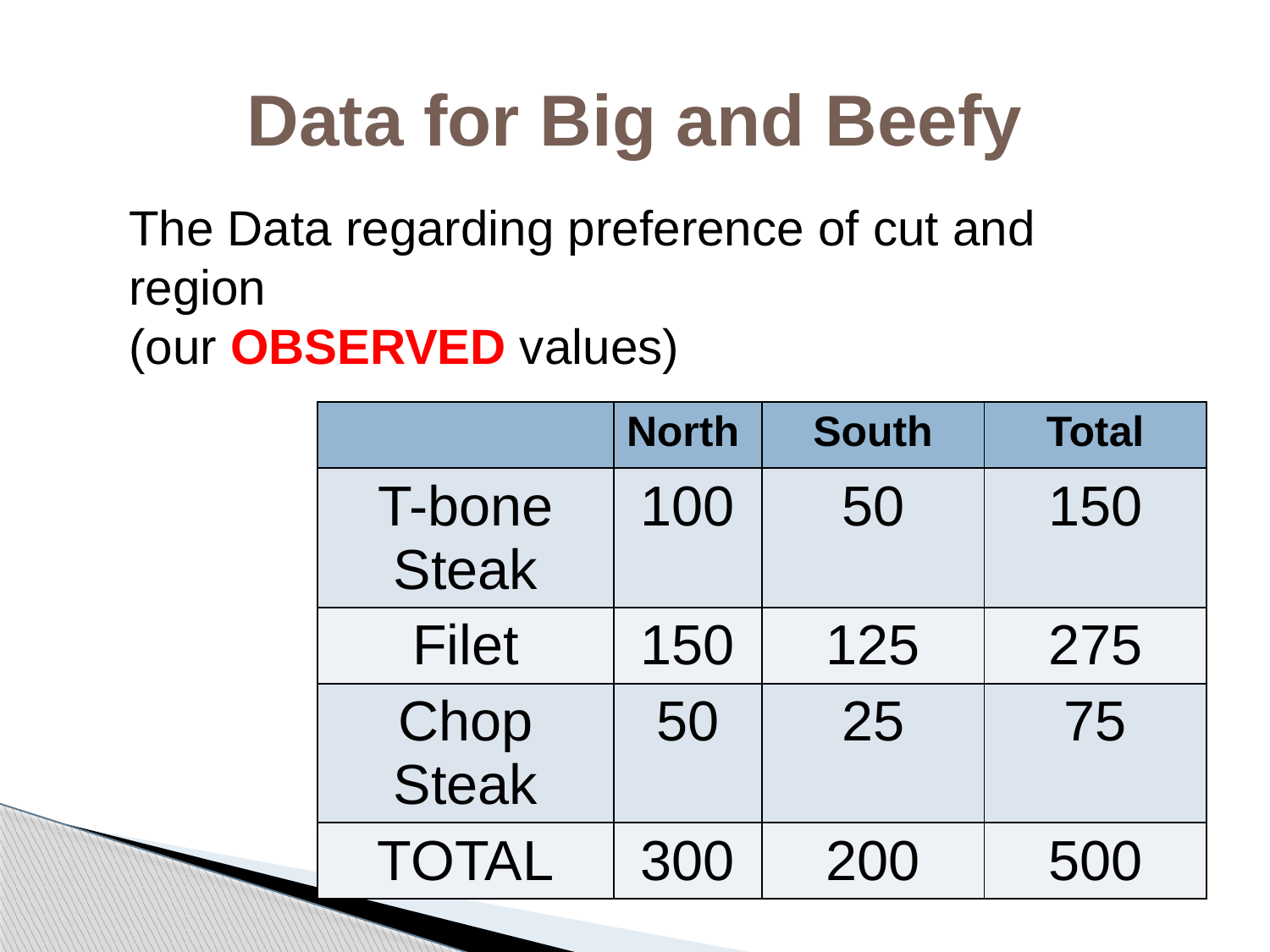

# Data for Big and Beefy
The Data regarding preference of cut and region
(our OBSERVED values)
|  | North | South | Total |
| --- | --- | --- | --- |
| T-bone Steak | 100 | 50 | 150 |
| Filet | 150 | 125 | 275 |
| Chop Steak | 50 | 25 | 75 |
| TOTAL | 300 | 200 | 500 |